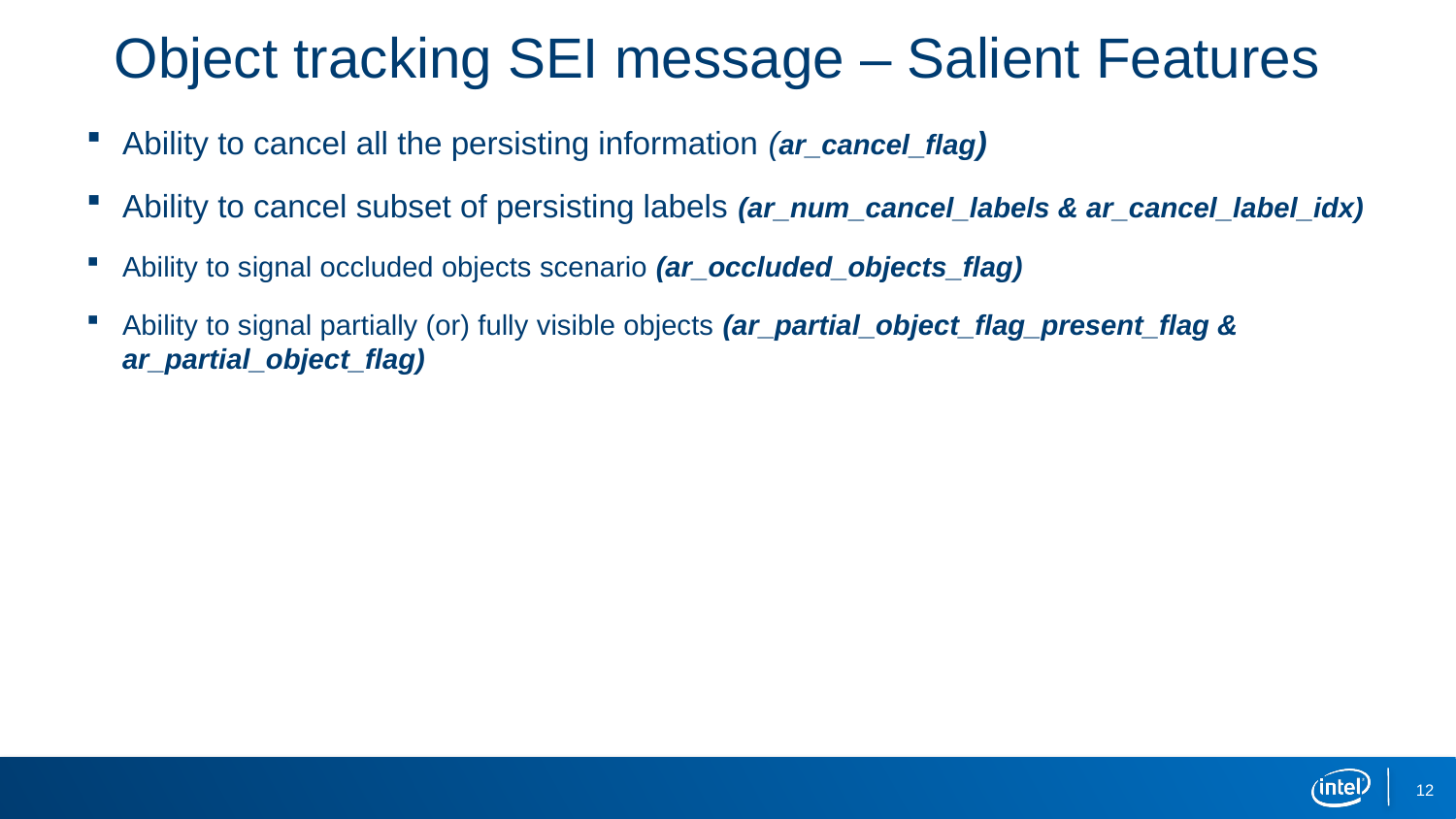

# Object tracking SEI message – Salient Features
Ability to cancel all the persisting information (ar_cancel_flag)
Ability to cancel subset of persisting labels (ar_num_cancel_labels & ar_cancel_label_idx)
Ability to signal occluded objects scenario (ar_occluded_objects_flag)
Ability to signal partially (or) fully visible objects (ar_partial_object_flag_present_flag & ar_partial_object_flag)
12